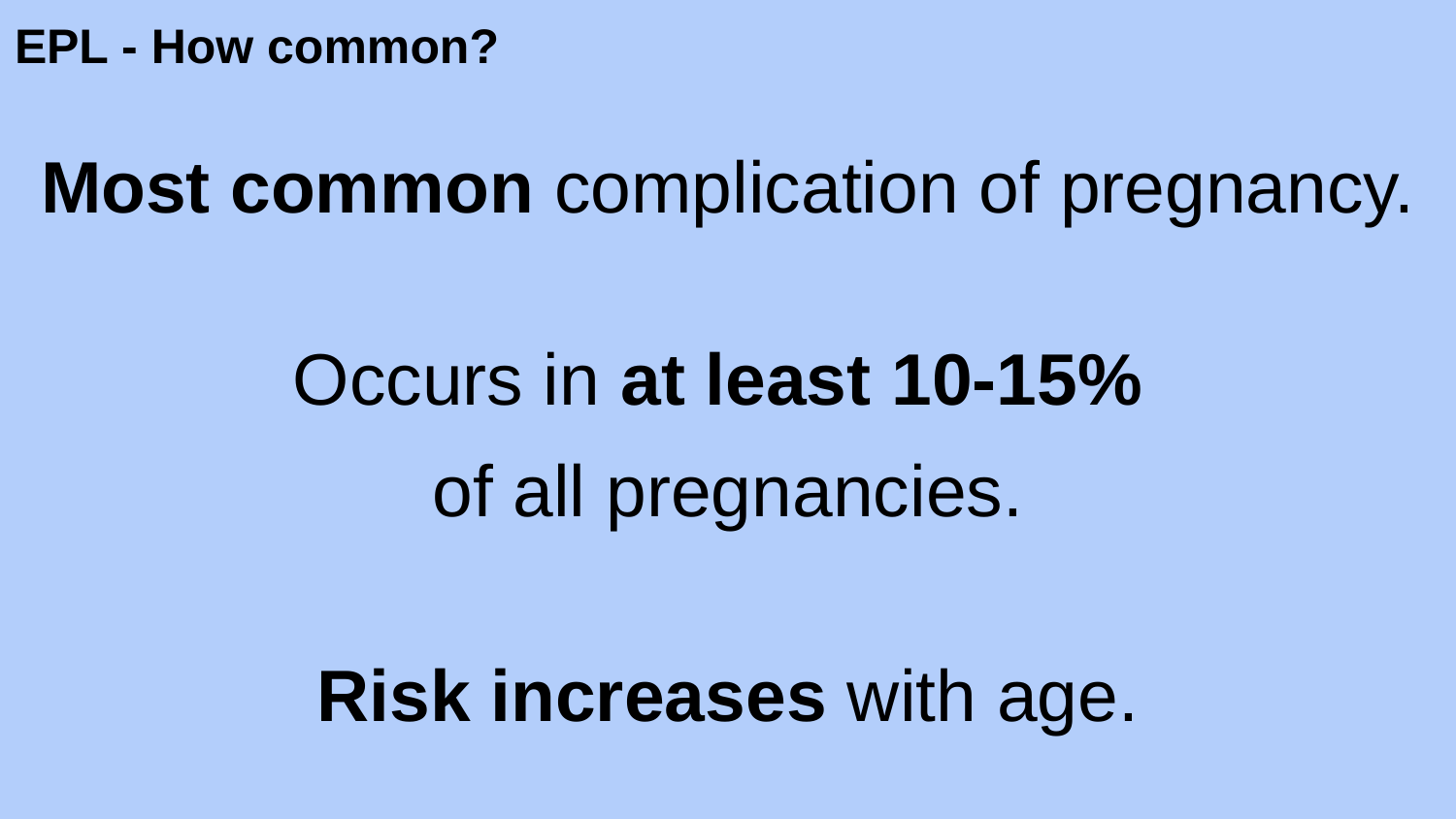

# EPL - How common?
Most common complication of pregnancy.

Occurs in at least 10-15%
of all pregnancies.

Risk increases with age.